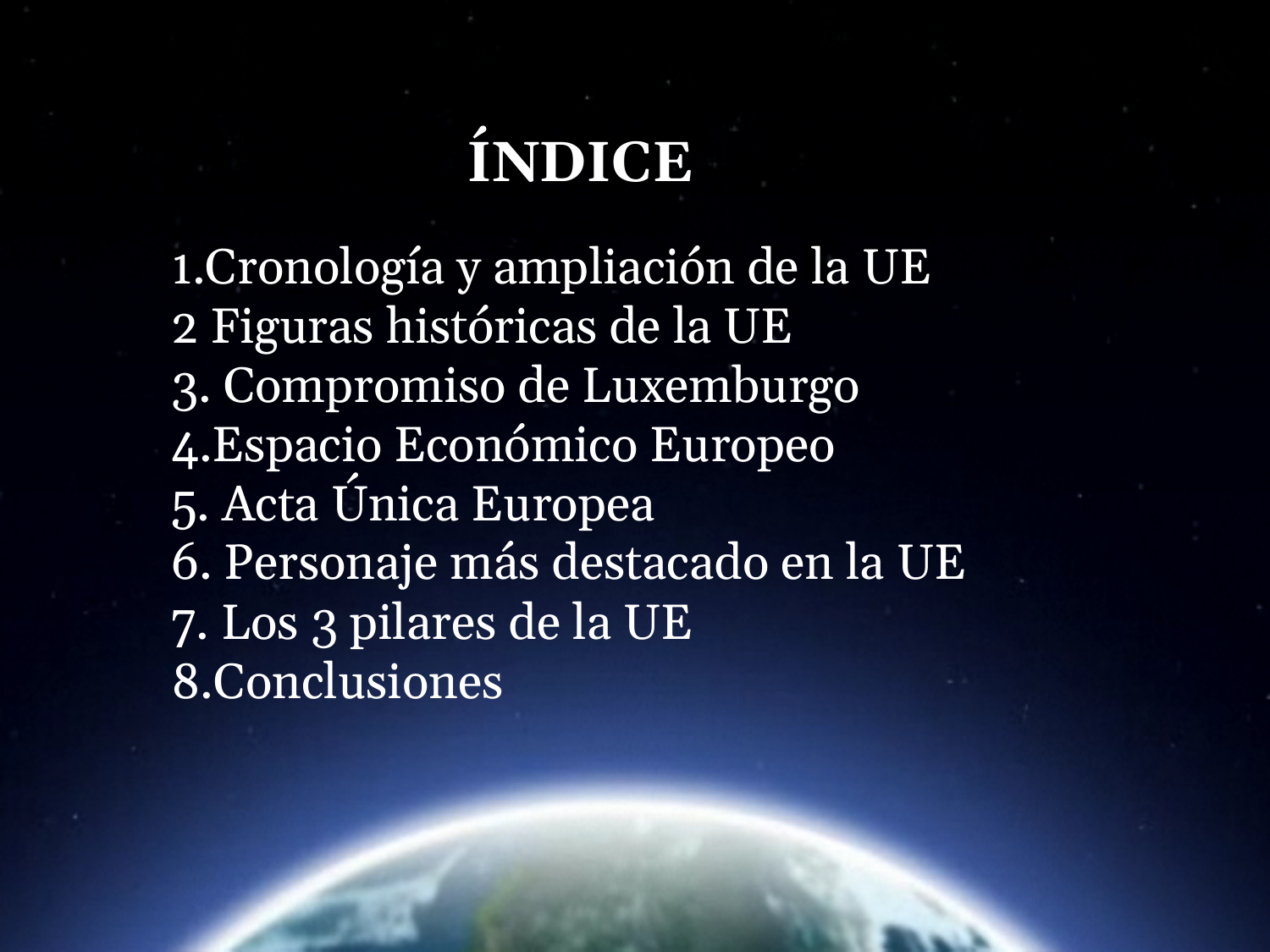

índice

1.Cronología y ampliación de la UE
2 Figuras históricas de la UE
3. Compromiso de Luxemburgo
4.Espacio Económico Europeo
5. Acta Única Europea
6. Personaje más destacado en la UE
7. Los 3 pilares de la UE
8.Conclusiones